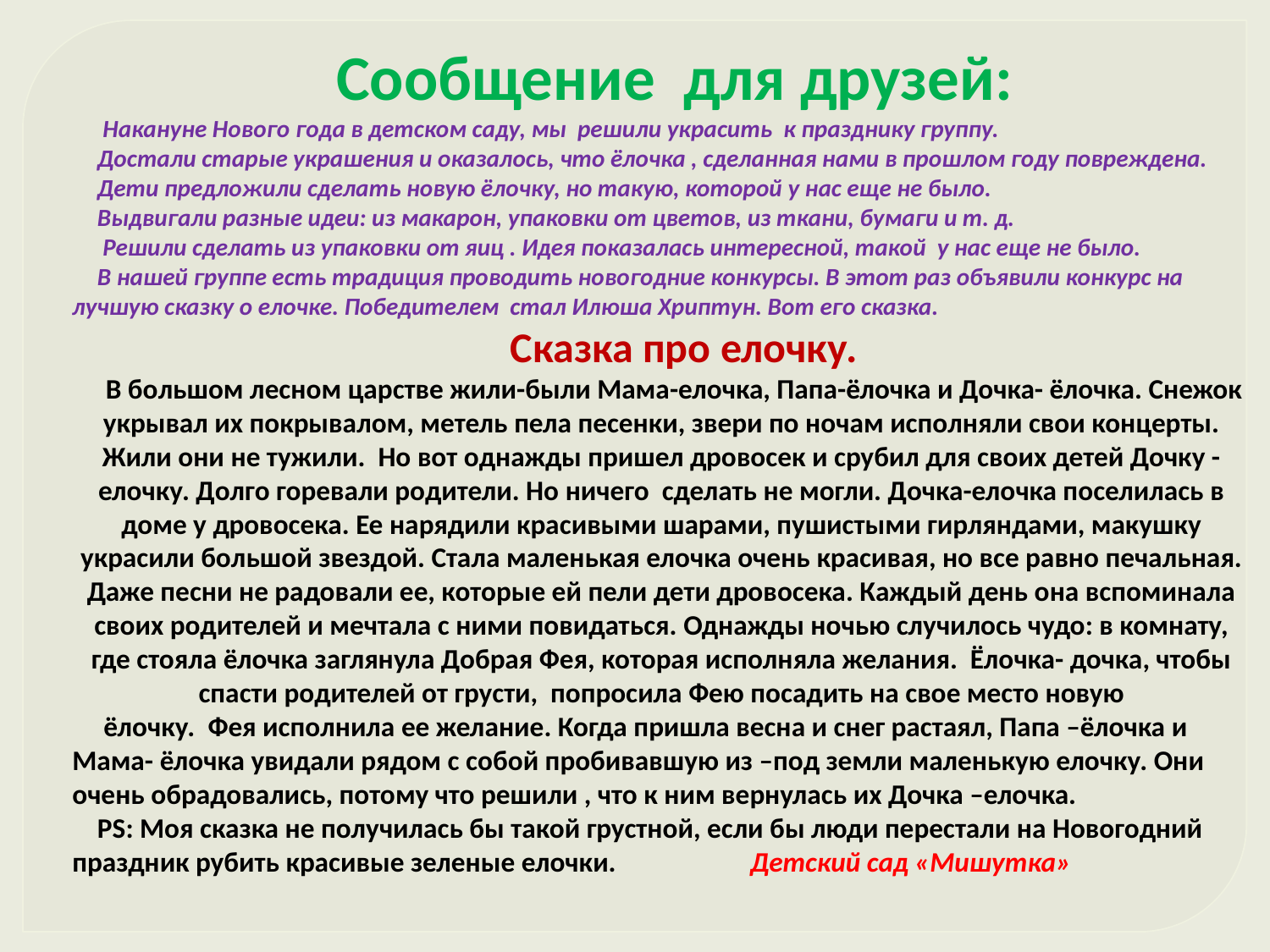

Сообщение  для друзей:
 Накануне Нового года в детском саду, мы  решили украсить  к празднику группу.
Достали старые украшения и оказалось, что ёлочка , сделанная нами в прошлом году повреждена.
Дети предложили сделать новую ёлочку, но такую, которой у нас еще не было.
Выдвигали разные идеи: из макарон, упаковки от цветов, из ткани, бумаги и т. д.
 Решили сделать из упаковки от яиц . Идея показалась интересной, такой  у нас еще не было.
В нашей группе есть традиция проводить новогодние конкурсы. В этот раз объявили конкурс на лучшую сказку о елочке. Победителем  стал Илюша Хриптун. Вот его сказка.
  Сказка про елочку.
В большом лесном царстве жили-были Мама-елочка, Папа-ёлочка и Дочка- ёлочка. Снежок укрывал их покрывалом, метель пела песенки, звери по ночам исполняли свои концерты. Жили они не тужили.  Но вот однажды пришел дровосек и срубил для своих детей Дочку - елочку. Долго горевали родители. Но ничего  сделать не могли. Дочка-елочка поселилась в доме у дровосека. Ее нарядили красивыми шарами, пушистыми гирляндами, макушку украсили большой звездой. Стала маленькая елочка очень красивая, но все равно печальная. Даже песни не радовали ее, которые ей пели дети дровосека. Каждый день она вспоминала своих родителей и мечтала с ними повидаться. Однажды ночью случилось чудо: в комнату, где стояла ёлочка заглянула Добрая Фея, которая исполняла желания.  Ёлочка- дочка, чтобы спасти родителей от грусти,  попросила Фею посадить на свое место новую
 ёлочку.  Фея исполнила ее желание. Когда пришла весна и снег растаял, Папа –ёлочка и Мама- ёлочка увидали рядом с собой пробивавшую из –под земли маленькую елочку. Они очень обрадовались, потому что решили , что к ним вернулась их Дочка –елочка.
PS: Моя сказка не получилась бы такой грустной, если бы люди перестали на Новогодний праздник рубить красивые зеленые елочки.                     Детский сад «Мишутка»